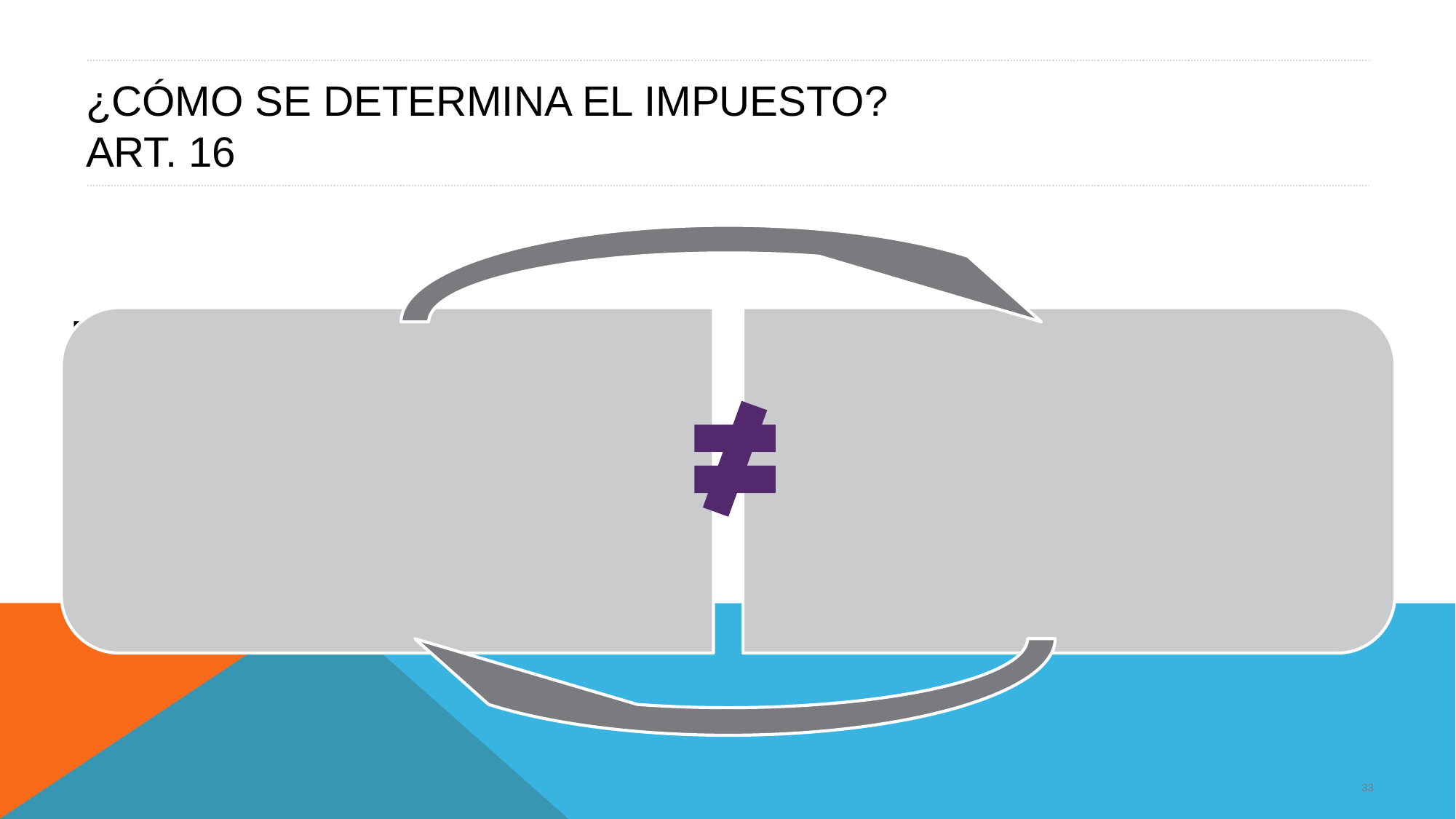

# ¿Cómo se determina el impuesto? Art. 16
Débito fiscal: se determina aplicando la tarifa de impuesto según corresponda, al total de ventas de bienes y prestaciones de servicios sujetas y no exentas.
Crédito fiscal: nace en el momento en que, con posterioridad a que ocurra el hecho generador, el contribuyente dispone de la correspondiente factura, los comprobantes de pago de este impuesto en aduanas, según corresponda.